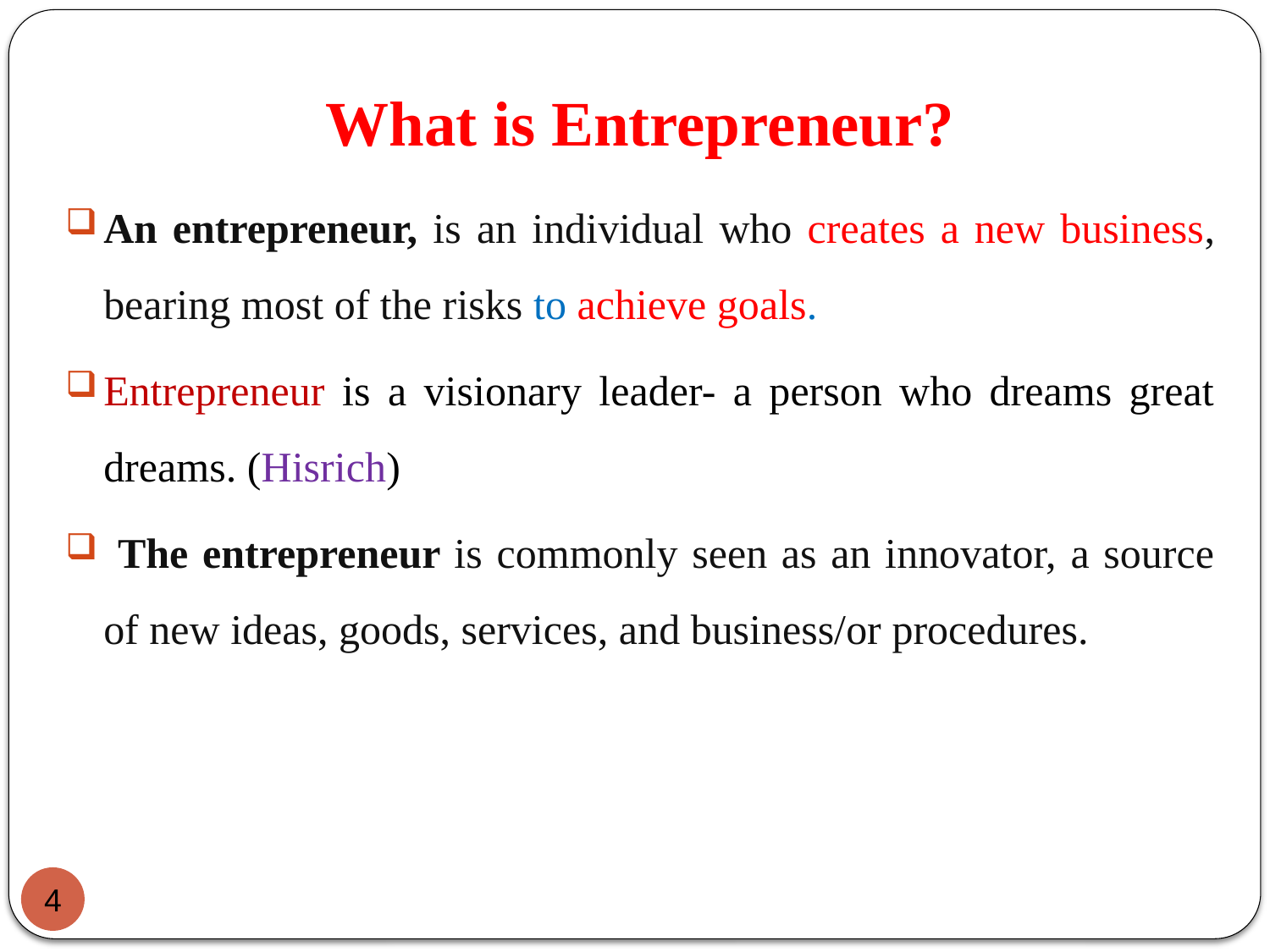

# What is Entrepreneur?
An entrepreneur, is an individual who creates a new business, bearing most of the risks to achieve goals.
Entrepreneur is a visionary leader- a person who dreams great dreams. (Hisrich)
 The entrepreneur is commonly seen as an innovator, a source of new ideas, goods, services, and business/or procedures.

4